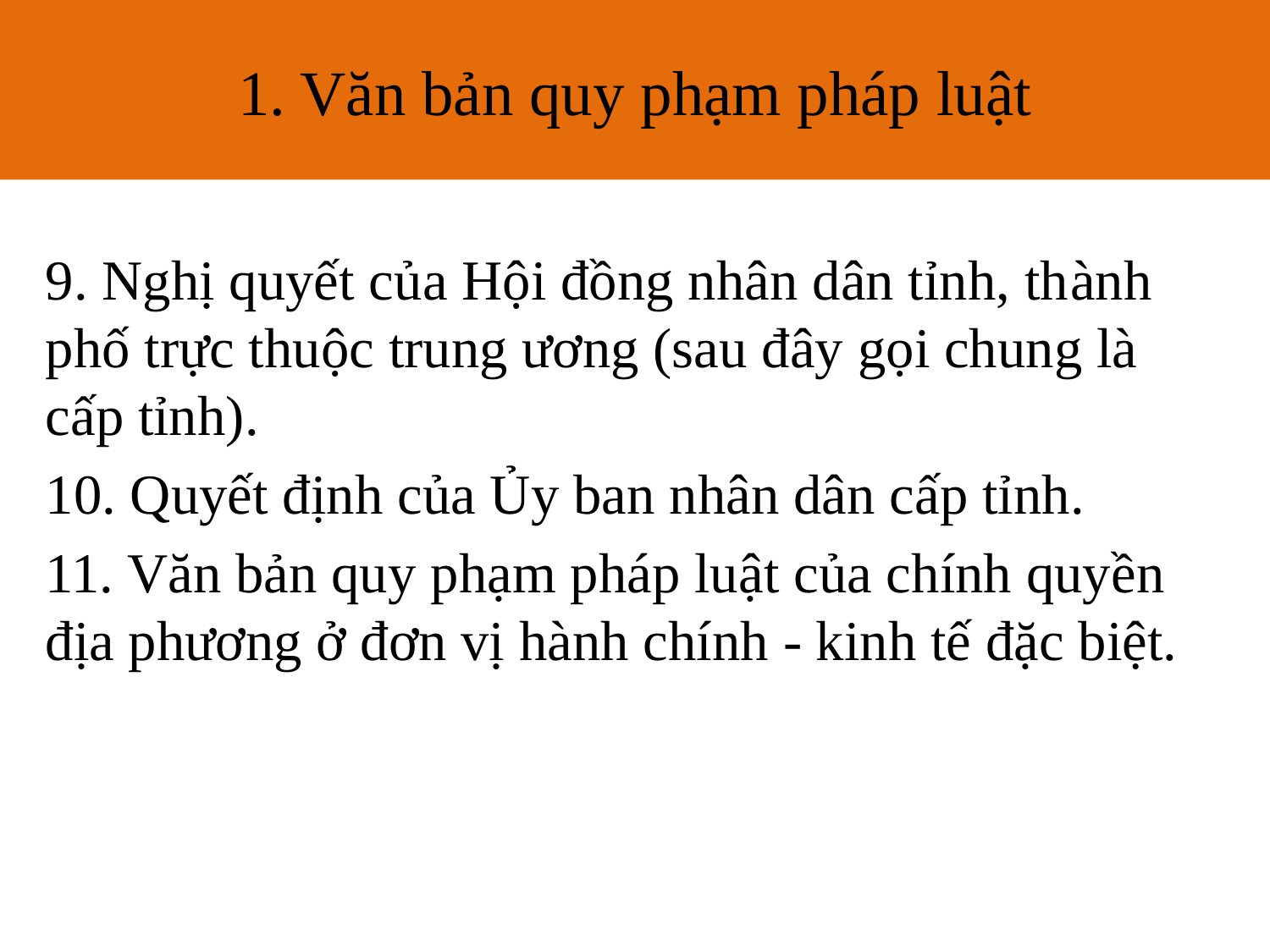

# 1. Văn bản quy phạm pháp luật
1. Văn bản quy phạm pháp luật
9. Nghị quyết của Hội đồng nhân dân tỉnh, thành phố trực thuộc trung ương (sau đây gọi chung là cấp tỉnh).
10. Quyết định của Ủy ban nhân dân cấp tỉnh.
11. Văn bản quy phạm pháp luật của chính quyền địa phương ở đơn vị hành chính - kinh tế đặc biệt.